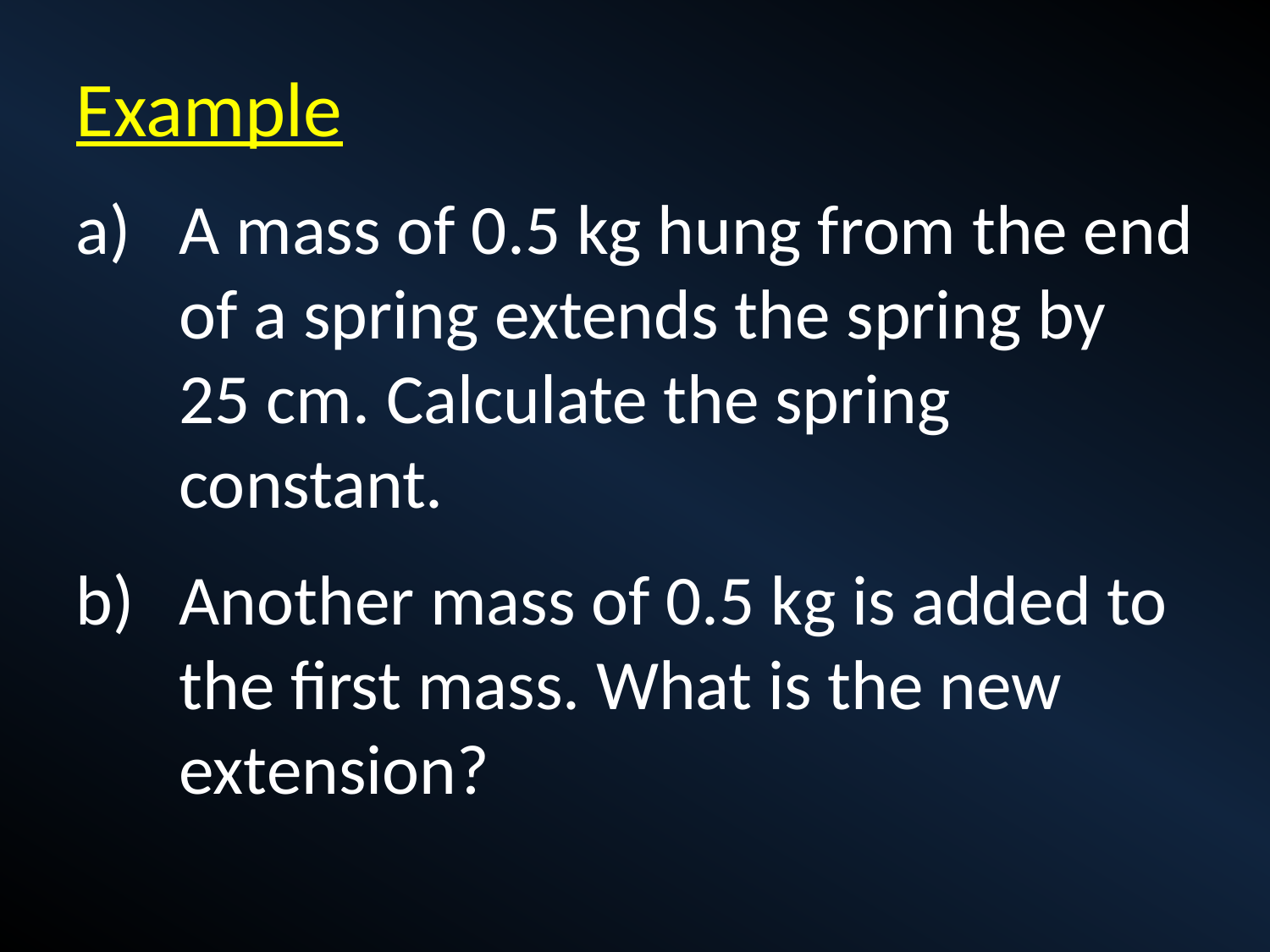

Example
A mass of 0.5 kg hung from the end of a spring extends the spring by 25 cm. Calculate the spring constant.
Another mass of 0.5 kg is added to the first mass. What is the new extension?